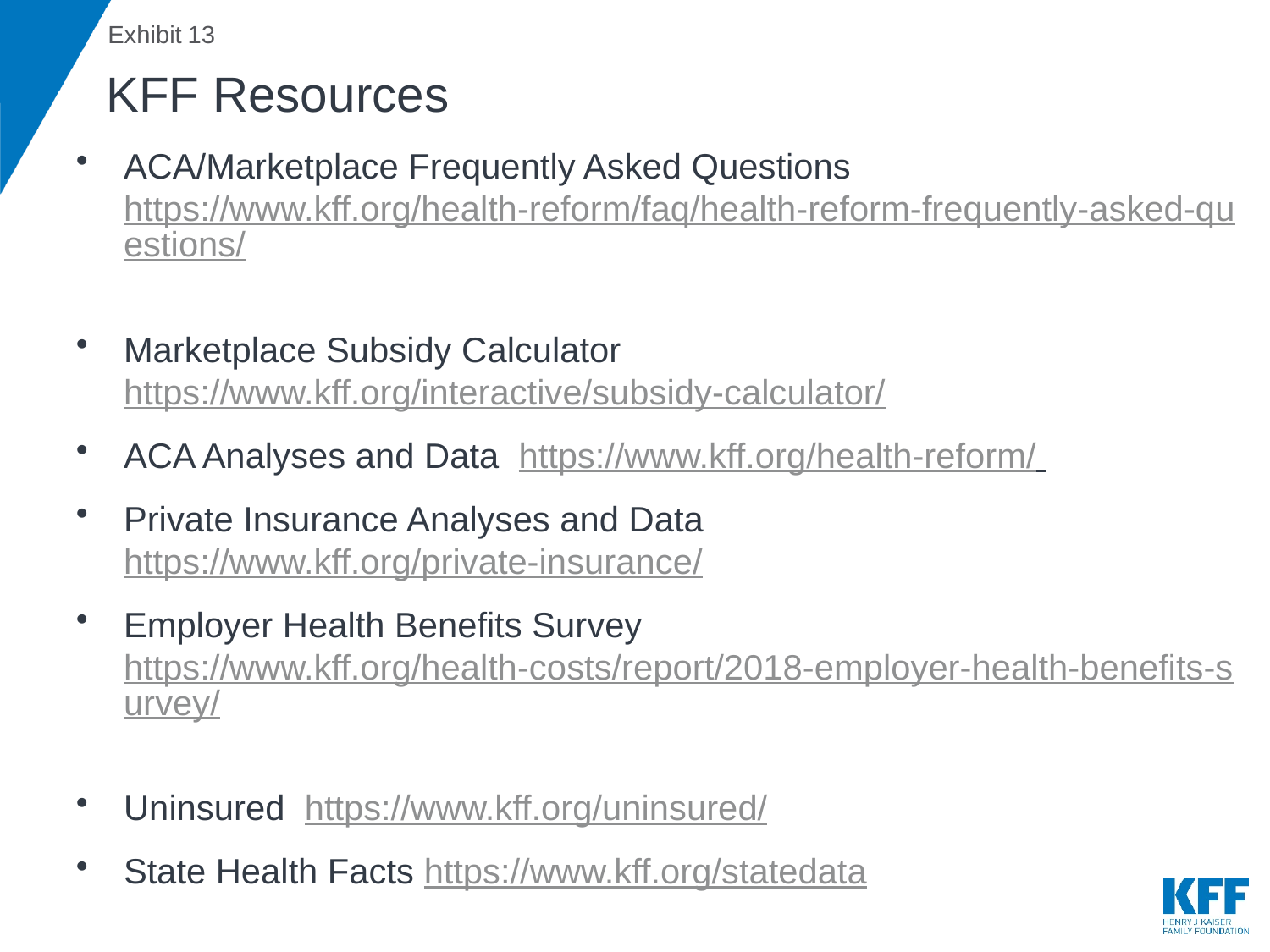

# KFF Resources
ACA/Marketplace Frequently Asked Questions https://www.kff.org/health-reform/faq/health-reform-frequently-asked-questions/
Marketplace Subsidy Calculator https://www.kff.org/interactive/subsidy-calculator/
ACA Analyses and Data  https://www.kff.org/health-reform/
Private Insurance Analyses and Data https://www.kff.org/private-insurance/
Employer Health Benefits Survey https://www.kff.org/health-costs/report/2018-employer-health-benefits-survey/
Uninsured  https://www.kff.org/uninsured/
State Health Facts https://www.kff.org/statedata